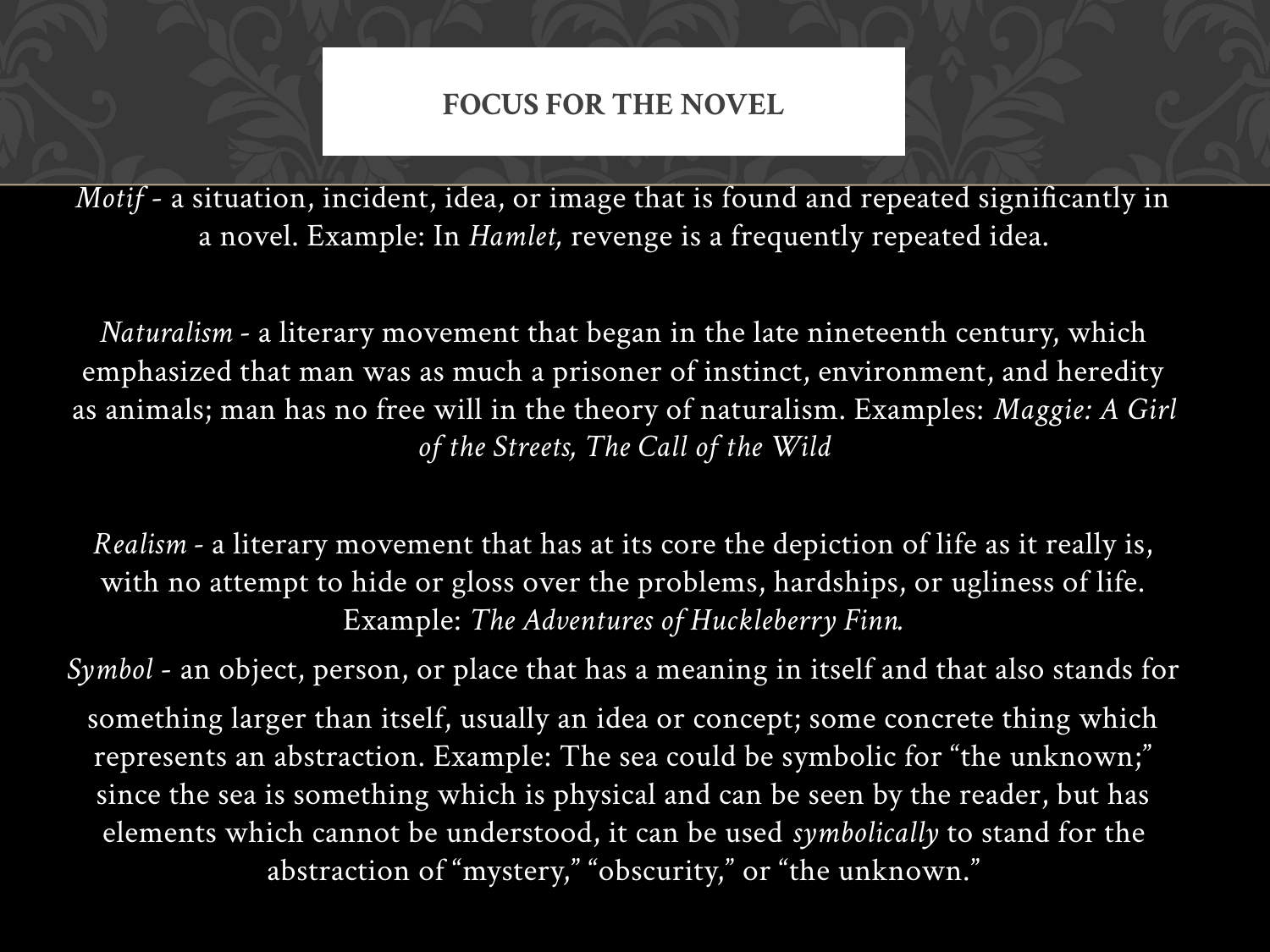

# Focus for the Novel
Motif - a situation, incident, idea, or image that is found and repeated significantly in a novel. Example: In Hamlet, revenge is a frequently repeated idea.

Naturalism - a literary movement that began in the late nineteenth century, which emphasized that man was as much a prisoner of instinct, environment, and heredity as animals; man has no free will in the theory of naturalism. Examples: Maggie: A Girl of the Streets, The Call of the Wild

Realism - a literary movement that has at its core the depiction of life as it really is, with no attempt to hide or gloss over the problems, hardships, or ugliness of life. Example: The Adventures of Huckleberry Finn.
Symbol - an object, person, or place that has a meaning in itself and that also stands for
something larger than itself, usually an idea or concept; some concrete thing which represents an abstraction. Example: The sea could be symbolic for “the unknown;” since the sea is something which is physical and can be seen by the reader, but has elements which cannot be understood, it can be used symbolically to stand for the abstraction of “mystery,” “obscurity,” or “the unknown.”